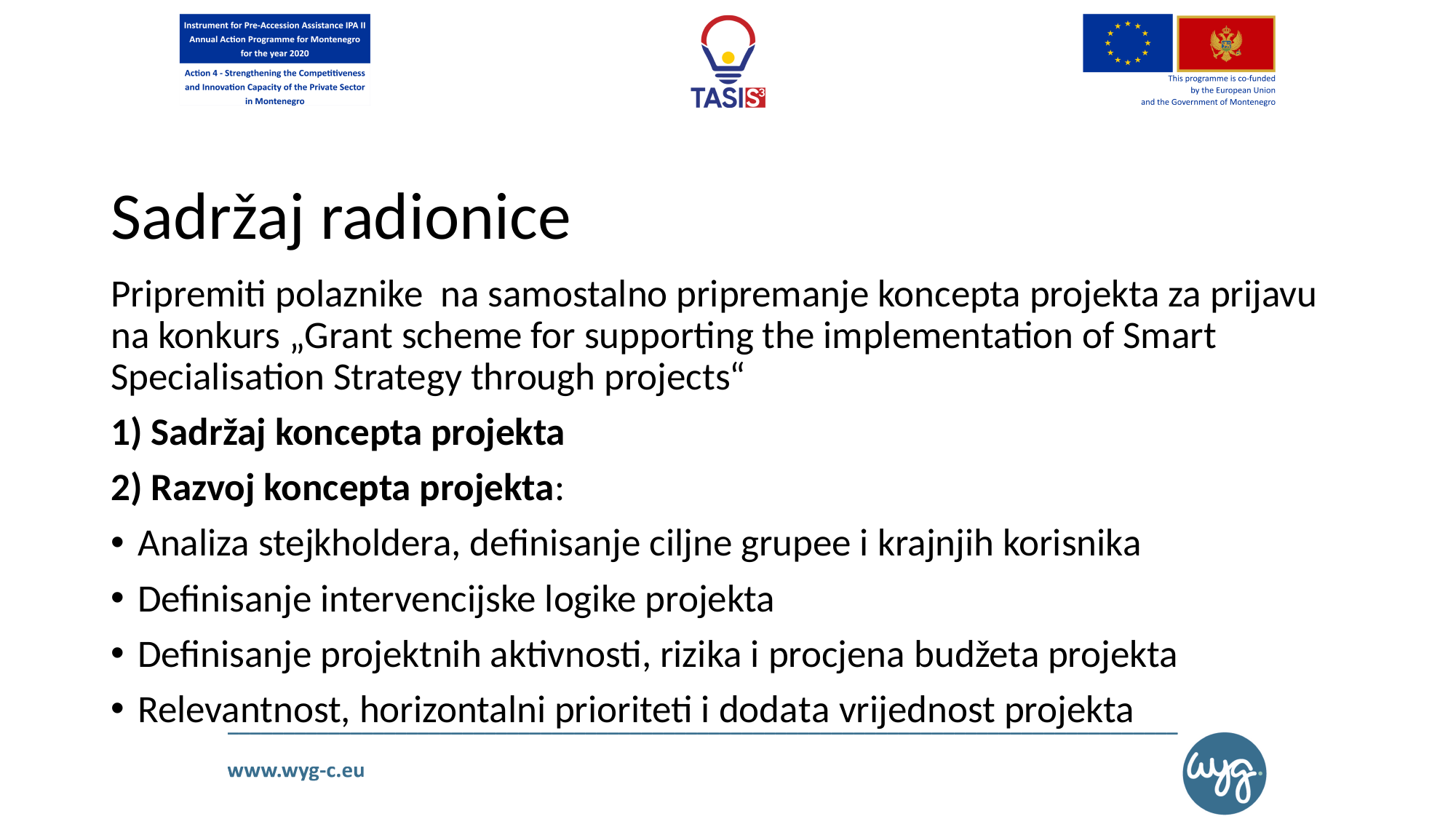

# Sadržaj radionice
Pripremiti polaznike  na samostalno pripremanje koncepta projekta za prijavu na konkurs „Grant scheme for supporting the implementation of Smart Specialisation Strategy through projects“
1) Sadržaj koncepta projekta
2) Razvoj koncepta projekta:
Analiza stejkholdera, definisanje ciljne grupee i krajnjih korisnika
Definisanje intervencijske logike projekta
Definisanje projektnih aktivnosti, rizika i procjena budžeta projekta
Relevantnost, horizontalni prioriteti i dodata vrijednost projekta